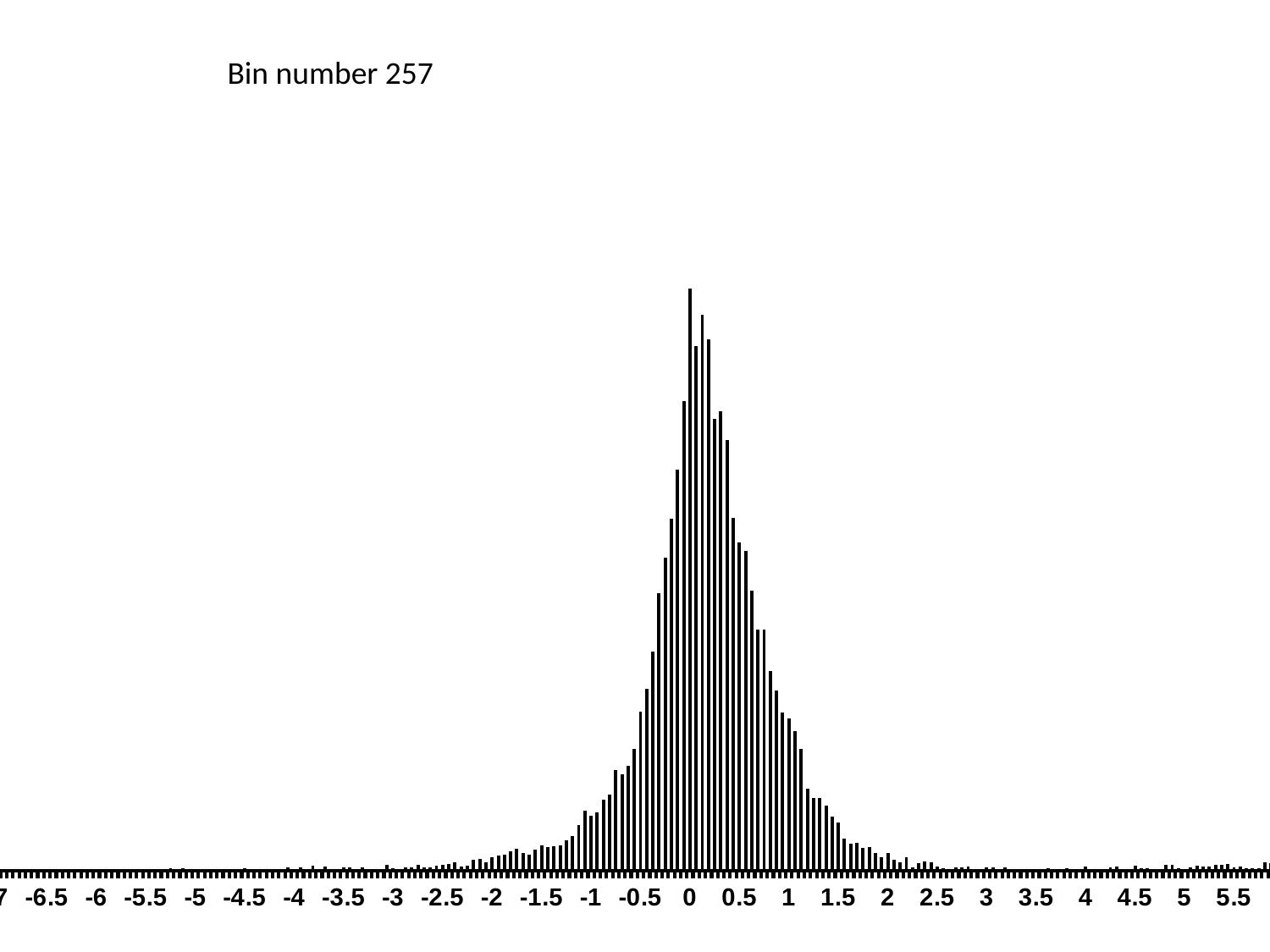

Bin number 257

### Chart

| Category | Frequency |
|---|---|
| -8 | 78.0 |
| -7.9375 | 1.0 |
| -7.875 | 1.0 |
| -7.8125 | 1.0 |
| -7.75 | 0.0 |
| -7.6875 | 1.0 |
| -7.625 | 1.0 |
| -7.5625 | 1.0 |
| -7.5 | 0.0 |
| -7.4375 | 1.0 |
| -7.375 | 1.0 |
| -7.3125 | 0.0 |
| -7.25 | 2.0 |
| -7.1875 | 1.0 |
| -7.125 | 1.0 |
| -7.0625 | 0.0 |
| -7 | 0.0 |
| -6.9375 | 1.0 |
| -6.875 | 1.0 |
| -6.8125 | 2.0 |
| -6.75 | 2.0 |
| -6.6875 | 0.0 |
| -6.625 | 2.0 |
| -6.5625 | 0.0 |
| -6.5 | 2.0 |
| -6.4375 | 0.0 |
| -6.375 | 0.0 |
| -6.3125 | 0.0 |
| -6.25 | 0.0 |
| -6.1875 | 1.0 |
| -6.125 | 1.0 |
| -6.0625 | 0.0 |
| -6 | 0.0 |
| -5.9375 | 1.0 |
| -5.875 | 2.0 |
| -5.8125 | 1.0 |
| -5.75 | 1.0 |
| -5.6875 | 2.0 |
| -5.625 | 1.0 |
| -5.5625 | 1.0 |
| -5.5 | 1.0 |
| -5.4375 | 0.0 |
| -5.375 | 0.0 |
| -5.3125 | 0.0 |
| -5.25 | 3.0 |
| -5.1875 | 2.0 |
| -5.125 | 3.0 |
| -5.0625 | 2.0 |
| -5 | 0.0 |
| -4.9375 | 1.0 |
| -4.875 | 1.0 |
| -4.8125 | 0.0 |
| -4.75 | 2.0 |
| -4.6875 | 0.0 |
| -4.625 | 1.0 |
| -4.5625 | 1.0 |
| -4.5 | 3.0 |
| -4.4375 | 1.0 |
| -4.375 | 1.0 |
| -4.3125 | 2.0 |
| -4.25 | 1.0 |
| -4.1875 | 0.0 |
| -4.125 | 2.0 |
| -4.0625 | 4.0 |
| -4 | 2.0 |
| -3.9375 | 4.0 |
| -3.875 | 2.0 |
| -3.8125 | 6.0 |
| -3.75 | 0.0 |
| -3.6875 | 5.0 |
| -3.625 | 2.0 |
| -3.5625 | 1.0 |
| -3.5 | 4.0 |
| -3.4375 | 4.0 |
| -3.375 | 1.0 |
| -3.3125 | 4.0 |
| -3.25 | 2.0 |
| -3.1875 | 2.0 |
| -3.125 | 2.0 |
| -3.0625 | 7.0 |
| -3 | 3.0 |
| -2.9375 | 1.0 |
| -2.875 | 4.0 |
| -2.8125 | 4.0 |
| -2.75 | 7.0 |
| -2.6875 | 4.0 |
| -2.625 | 4.0 |
| -2.5625 | 6.0 |
| -2.5 | 7.0 |
| -2.4375 | 8.0 |
| -2.375 | 10.0 |
| -2.3125 | 5.0 |
| -2.25 | 6.0 |
| -2.1875 | 13.0 |
| -2.125 | 14.0 |
| -2.0625 | 10.0 |
| -2 | 16.0 |
| -1.9375 | 18.0 |
| -1.875 | 19.0 |
| -1.8125 | 24.0 |
| -1.75 | 27.0 |
| -1.6875 | 22.0 |
| -1.625 | 19.0 |
| -1.5625 | 26.0 |
| -1.5 | 31.0 |
| -1.4375 | 29.0 |
| -1.375 | 30.0 |
| -1.3125 | 31.0 |
| -1.25 | 37.0 |
| -1.1875 | 42.0 |
| -1.125 | 56.0 |
| -1.0625 | 74.0 |
| -1 | 68.0 |
| -0.9375 | 72.0 |
| -0.875 | 88.0 |
| -0.8125 | 94.0 |
| -0.75 | 124.0 |
| -0.6875 | 119.0 |
| -0.625 | 129.0 |
| -0.5625 | 150.0 |
| -0.5 | 196.0 |
| -0.4375 | 225.0 |
| -0.375 | 271.0 |
| -0.3125 | 343.0 |
| -0.25 | 387.0 |
| -0.1875 | 435.0 |
| -0.125 | 496.0 |
| -0.0625 | 581.0 |
| 0 | 720.0 |
| 0.0625 | 649.0 |
| 0.125 | 688.0 |
| 0.1875 | 657.0 |
| 0.25 | 559.0 |
| 0.3125 | 568.0 |
| 0.375 | 533.0 |
| 0.4375 | 436.0 |
| 0.5 | 406.0 |
| 0.5625 | 396.0 |
| 0.625 | 346.0 |
| 0.6875 | 298.0 |
| 0.75 | 298.0 |
| 0.8125 | 247.0 |
| 0.875 | 223.0 |
| 0.9375 | 195.0 |
| 1 | 188.0 |
| 1.0625 | 172.0 |
| 1.125 | 150.0 |
| 1.1875 | 101.0 |
| 1.25 | 90.0 |
| 1.3125 | 90.0 |
| 1.375 | 80.0 |
| 1.4375 | 67.0 |
| 1.5 | 59.0 |
| 1.5625 | 39.0 |
| 1.625 | 33.0 |
| 1.6875 | 34.0 |
| 1.75 | 28.0 |
| 1.8125 | 29.0 |
| 1.875 | 22.0 |
| 1.9375 | 16.0 |
| 2 | 22.0 |
| 2.0625 | 13.0 |
| 2.125 | 10.0 |
| 2.1875 | 16.0 |
| 2.25 | 4.0 |
| 2.3125 | 9.0 |
| 2.375 | 11.0 |
| 2.4375 | 10.0 |
| 2.5 | 5.0 |
| 2.5625 | 3.0 |
| 2.625 | 2.0 |
| 2.6875 | 4.0 |
| 2.75 | 4.0 |
| 2.8125 | 5.0 |
| 2.875 | 2.0 |
| 2.9375 | 2.0 |
| 3 | 4.0 |
| 3.0625 | 4.0 |
| 3.125 | 2.0 |
| 3.1875 | 4.0 |
| 3.25 | 0.0 |
| 3.3125 | 1.0 |
| 3.375 | 0.0 |
| 3.4375 | 1.0 |
| 3.5 | 1.0 |
| 3.5625 | 1.0 |
| 3.625 | 3.0 |
| 3.6875 | 0.0 |
| 3.75 | 1.0 |
| 3.8125 | 3.0 |
| 3.875 | 2.0 |
| 3.9375 | 1.0 |
| 4 | 5.0 |
| 4.0625 | 1.0 |
| 4.125 | 1.0 |
| 4.1875 | 0.0 |
| 4.25 | 4.0 |
| 4.3125 | 5.0 |
| 4.375 | 1.0 |
| 4.4375 | 1.0 |
| 4.5 | 6.0 |
| 4.5625 | 3.0 |
| 4.625 | 3.0 |
| 4.6875 | 2.0 |
| 4.75 | 1.0 |
| 4.8125 | 7.0 |
| 4.875 | 7.0 |
| 4.9375 | 3.0 |
| 5 | 1.0 |
| 5.0625 | 4.0 |
| 5.125 | 6.0 |
| 5.1875 | 5.0 |
| 5.25 | 5.0 |
| 5.3125 | 7.0 |
| 5.375 | 7.0 |
| 5.4375 | 8.0 |
| 5.5 | 4.0 |
| 5.5625 | 5.0 |
| 5.625 | 3.0 |
| 5.6875 | 3.0 |
| 5.75 | 3.0 |
| 5.8125 | 10.0 |
| 5.875 | 9.0 |
| 5.9375 | 7.0 |
| 6 | 4.0 |
| 6.0625 | 7.0 |
| 6.125 | 9.0 |
| 6.1875 | 3.0 |
| 6.25 | 5.0 |
| 6.3125 | 9.0 |
| 6.375 | 5.0 |
| 6.4375 | 10.0 |
| 6.5 | 6.0 |
| 6.5625 | 15.0 |
| 6.625 | 11.0 |
| 6.6875 | 10.0 |
| 6.75 | 9.0 |
| 6.8125 | 4.0 |
| 6.875 | 6.0 |
| 6.9375 | 7.0 |
| 7 | 5.0 |
| 7.0625 | 6.0 |
| 7.125 | 8.0 |
| 7.1875 | 5.0 |
| 7.25 | 14.0 |
| 7.3125 | 3.0 |
| 7.375 | 4.0 |
| 7.4375 | 85.0 |
| 7.5 | 9.0 |
| 7.5625 | 11.0 |
| 7.625 | 7.0 |
| 7.6875 | 4.0 |
| 7.75 | 11.0 |
| 7.8125 | 3.0 |
| 7.875 | 4.0 |
| 7.9375 | 4.0 |
| 8 | 44.0 |
| More | 269.0 |